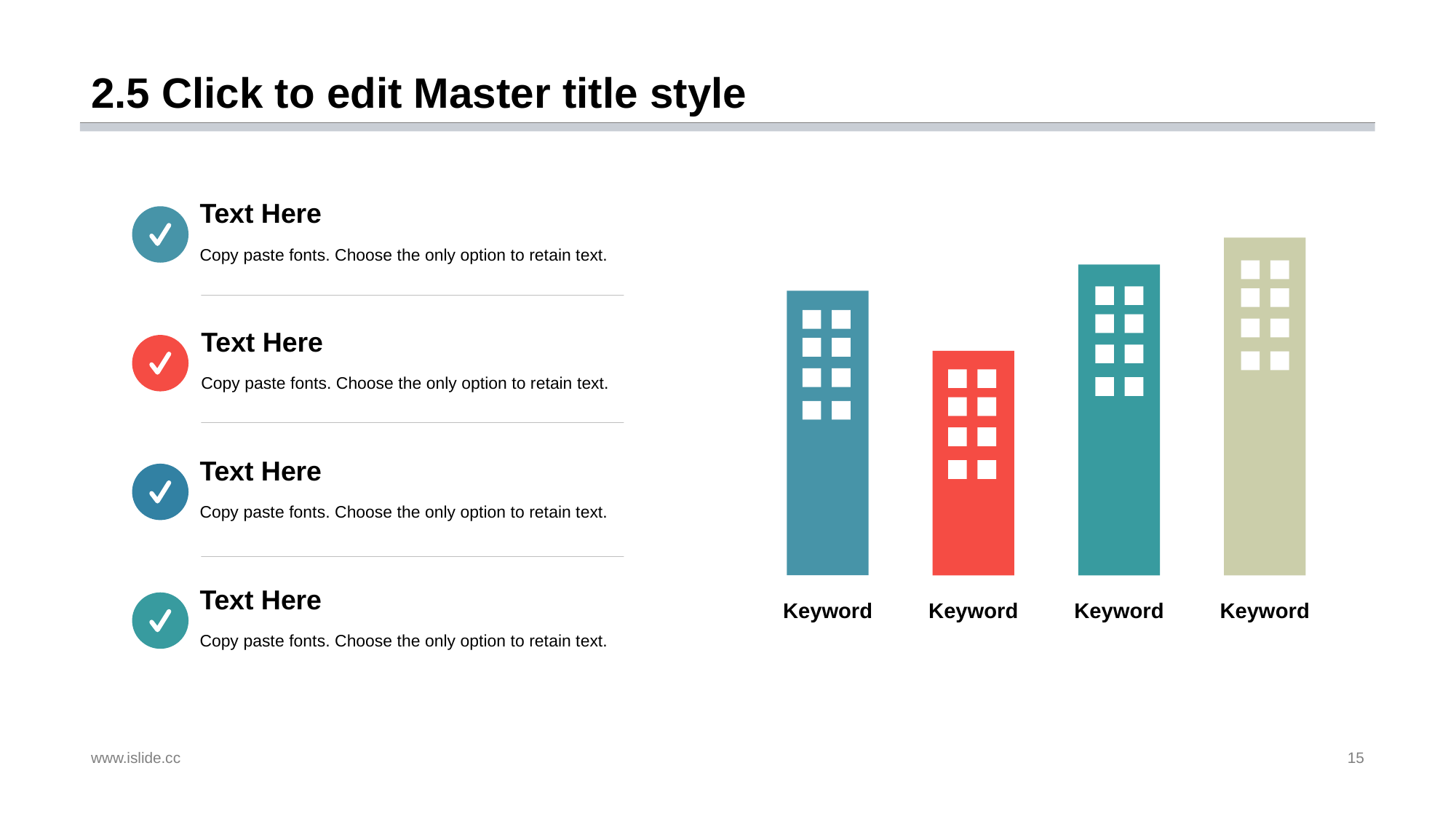

# 2.5 Click to edit Master title style
Text Here

Copy paste fonts. Choose the only option to retain text.

Text Here

Copy paste fonts. Choose the only option to retain text.
Text Here

Copy paste fonts. Choose the only option to retain text.
Text Here
Keyword
Keyword
Keyword
Keyword

Copy paste fonts. Choose the only option to retain text.
www.islide.cc
15